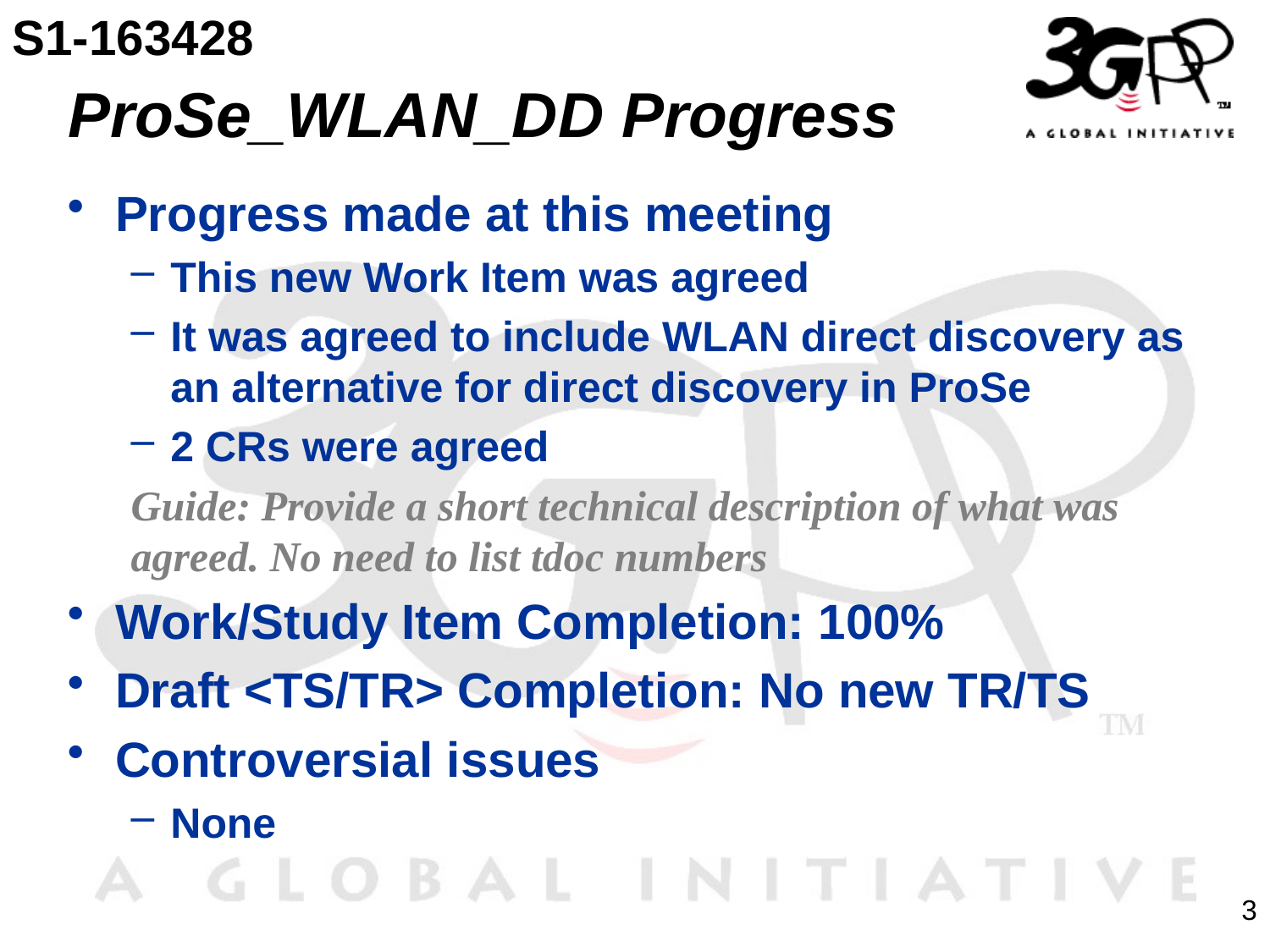

S1-163428

# ProSe_WLAN_DD Progress
Progress made at this meeting
This new Work Item was agreed
It was agreed to include WLAN direct discovery as an alternative for direct discovery in ProSe
2 CRs were agreed
Guide: Provide a short technical description of what was agreed. No need to list tdoc numbers
Work/Study Item Completion: 100%
Draft <TS/TR> Completion: No new TR/TS
Controversial issues
None
3